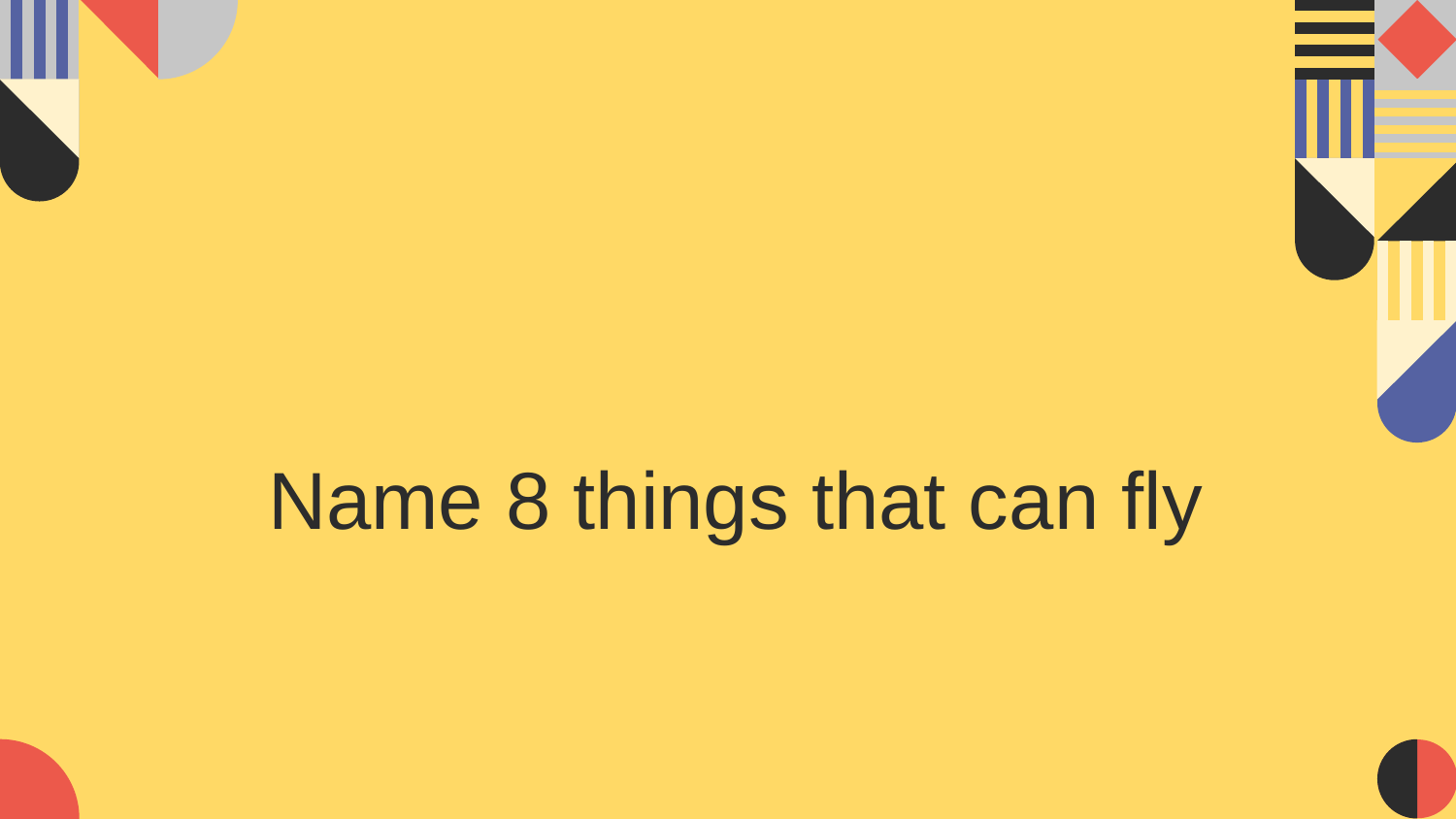

#
Name 8 things that can fly